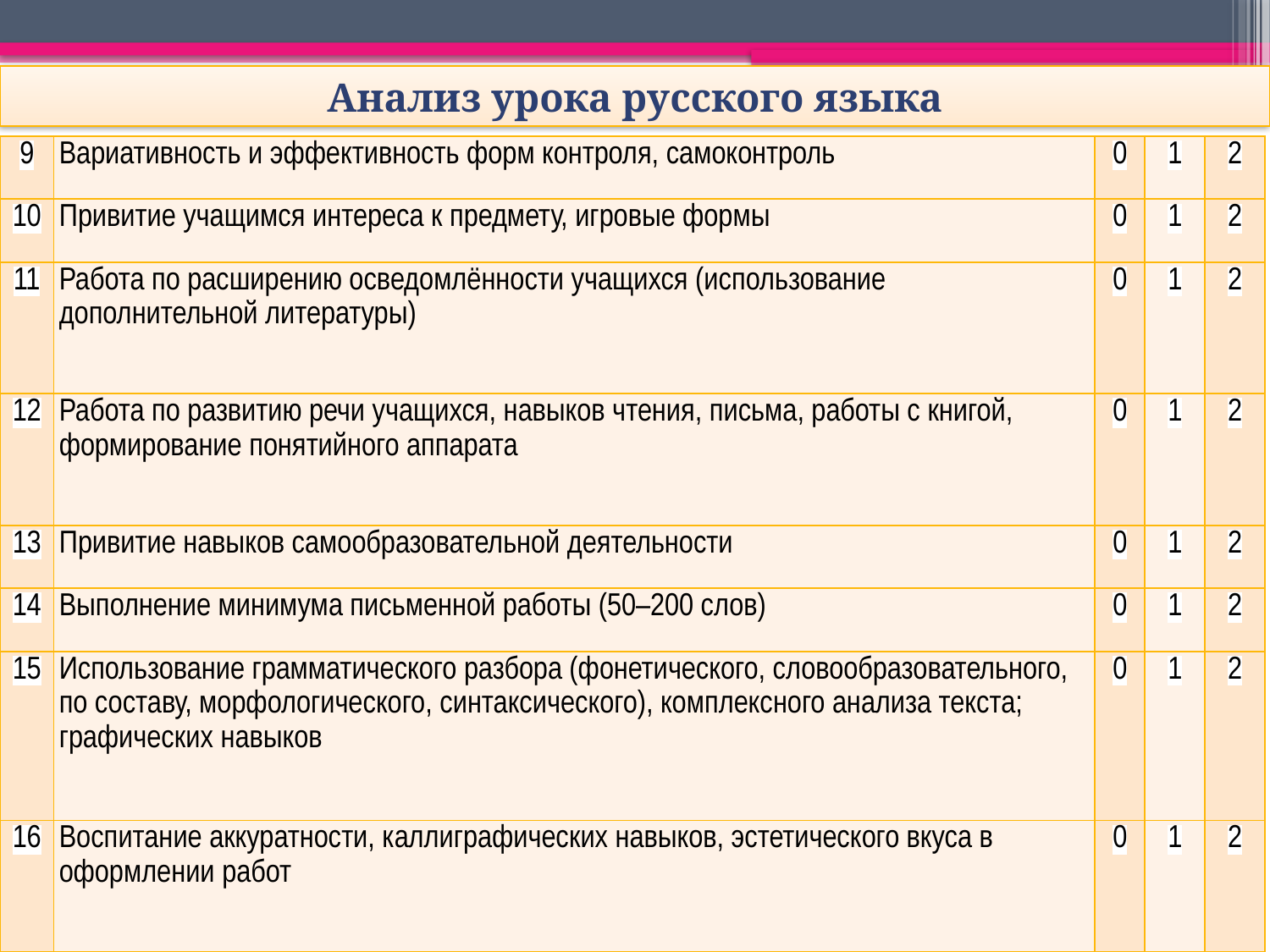

# Анализ урока русского языка
| 9 | Вариативность и эффективность форм контроля, самоконтроль | 0 | 1 | 2 |
| --- | --- | --- | --- | --- |
| 10 | Привитие учащимся интереса к предмету, игровые формы | 0 | 1 | 2 |
| 11 | Работа по расширению осведомлённости учащихся (использование дополнительной литературы) | 0 | 1 | 2 |
| 12 | Работа по развитию речи учащихся, навыков чтения, письма, работы с книгой, формирование понятийного аппарата | 0 | 1 | 2 |
| 13 | Привитие навыков самообразовательной деятельности | 0 | 1 | 2 |
| 14 | Выполнение минимума письменной работы (50–200 слов) | 0 | 1 | 2 |
| 15 | Использование грамматического разбора (фонетического, словообразовательного, по составу, морфологического, синтаксического), комплексного анализа текста; графических навыков | 0 | 1 | 2 |
| 16 | Воспитание аккуратности, каллиграфических навыков, эстетического вкуса в оформлении работ | 0 | 1 | 2 |